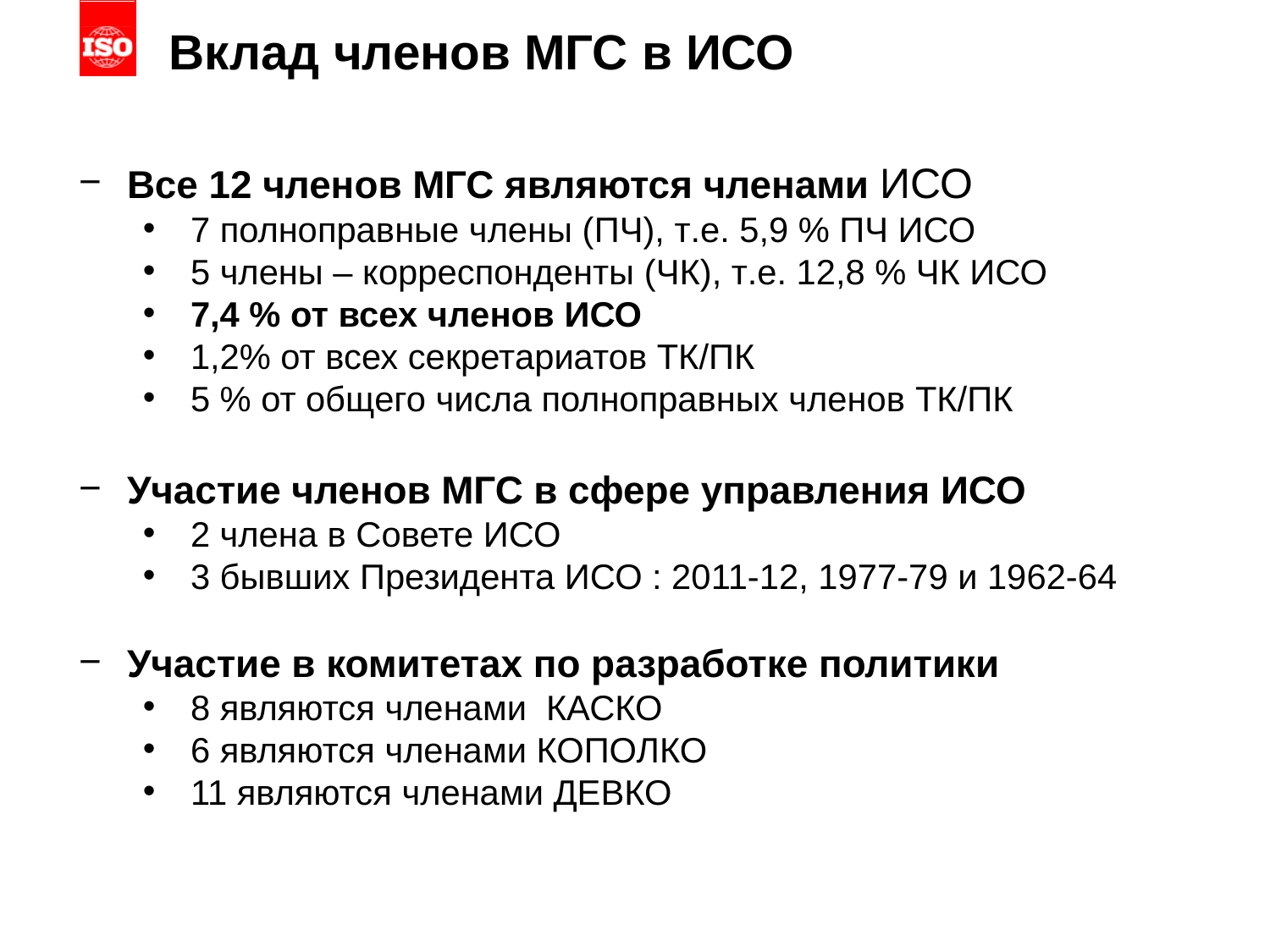

# Вклад членов МГС в ИСО
Все 12 членов МГС являются членами ИСО
7 полноправные члены (ПЧ), т.е. 5,9 % ПЧ ИСО
5 члены – корреспонденты (ЧК), т.е. 12,8 % ЧК ИСО
7,4 % от всех членов ИСО
1,2% от всех секретариатов ТК/ПК
5 % от общего числа полноправных членов ТК/ПК

Участие членов МГС в сфере управления ИСО
2 члена в Совете ИСО
3 бывших Президента ИСО : 2011-12, 1977-79 и 1962-64

Участие в комитетах по разработке политики
8 являются членами  КАСКО
6 являются членами КОПОЛКО
11 являются членами ДЕВКО